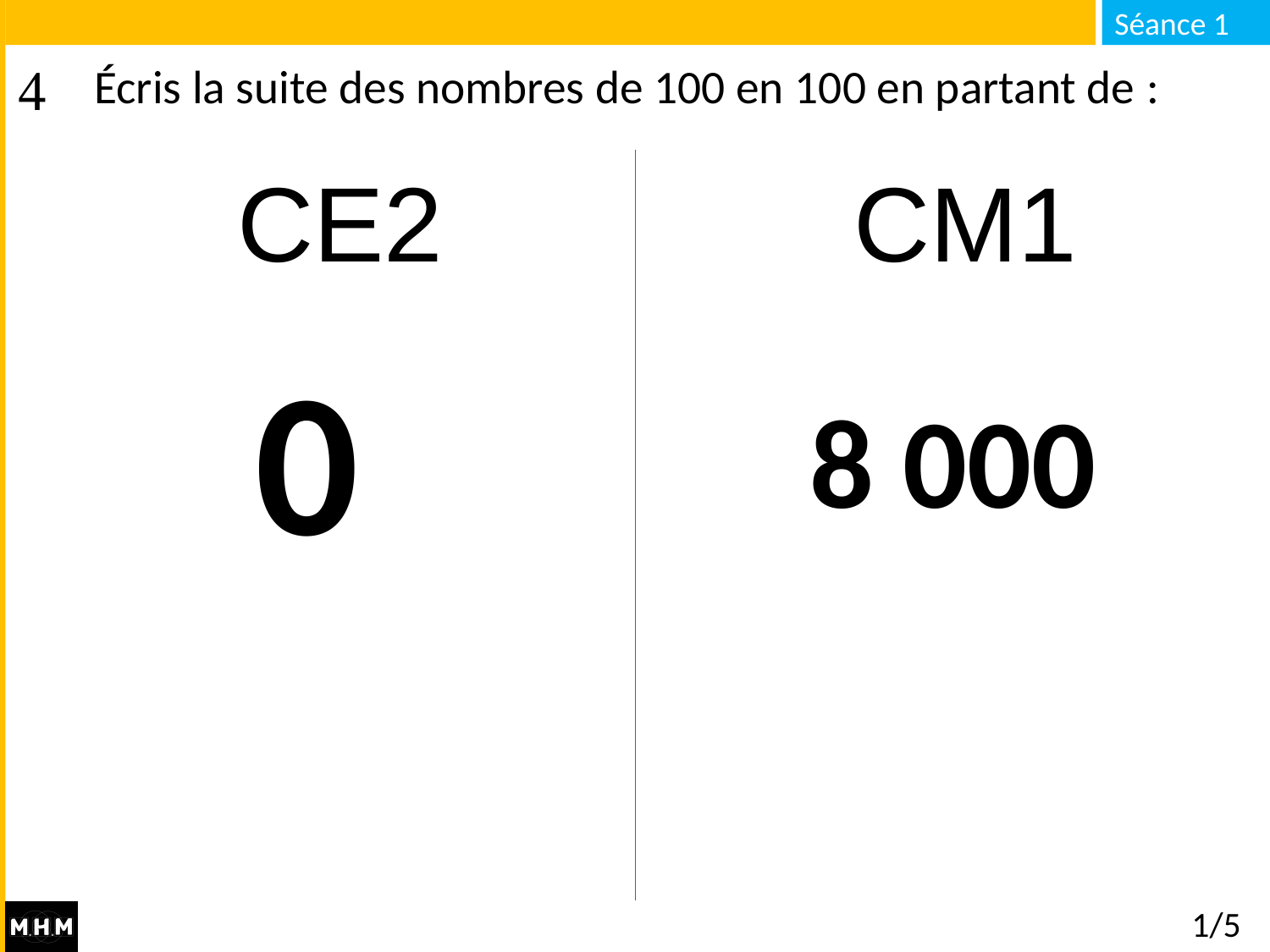

# Écris la suite des nombres de 100 en 100 en partant de :
CE2              CM1

0
8 000
1/5